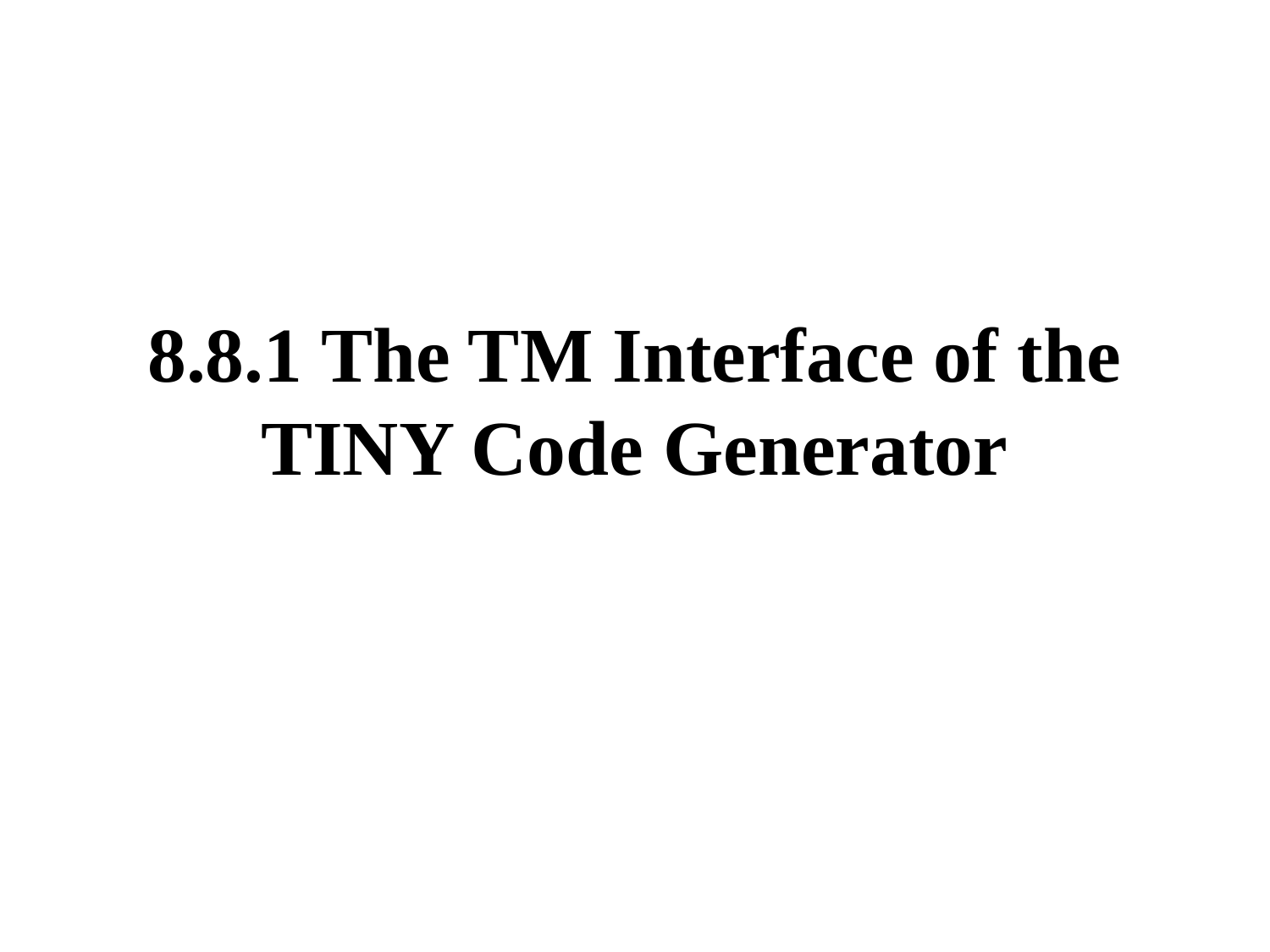

# 8.8.1 The TM Interface of the TINY Code Generator